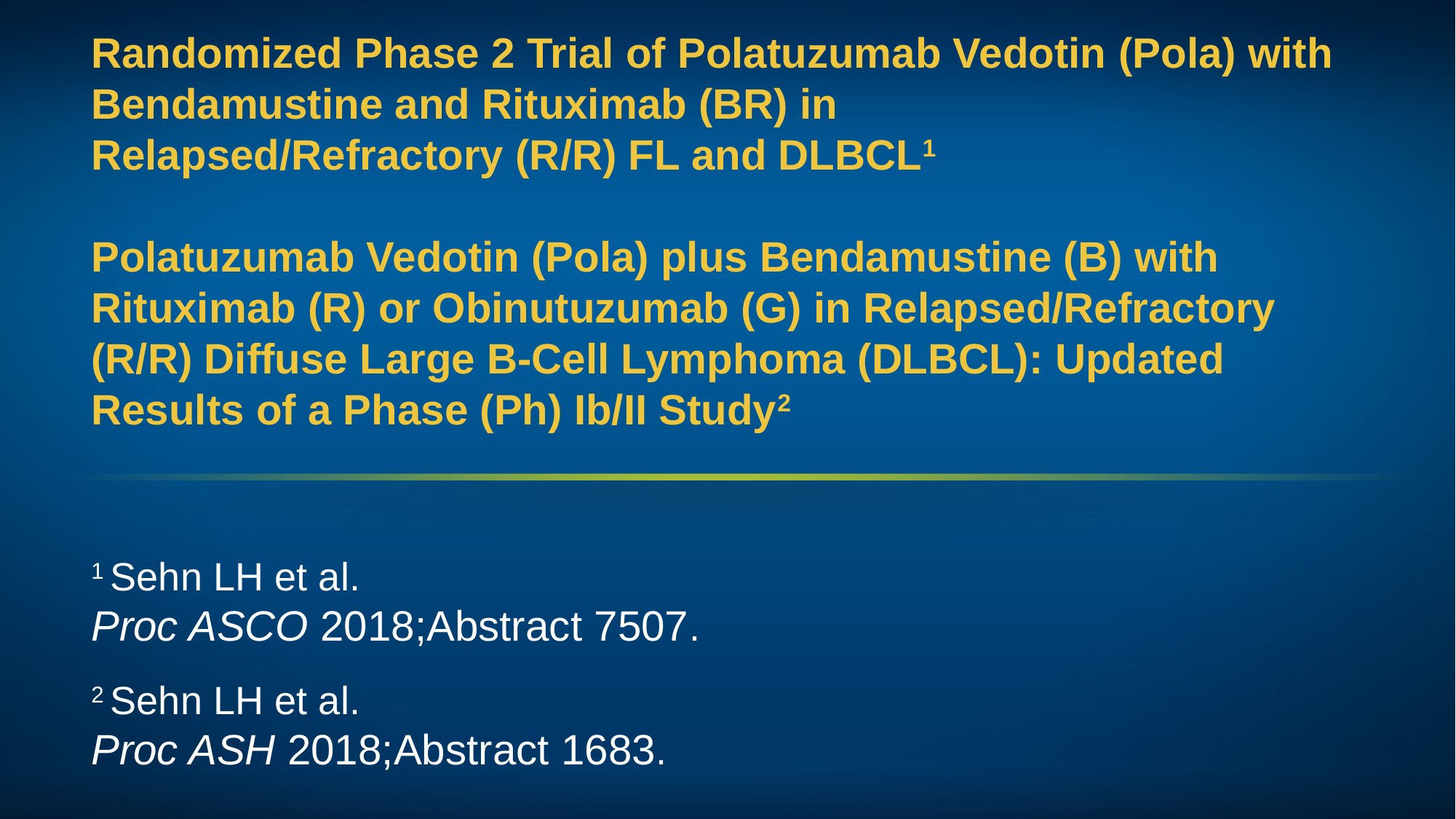

# Randomized Phase 2 Trial of Polatuzumab Vedotin (Pola) with Bendamustine and Rituximab (BR) in Relapsed/Refractory (R/R) FL and DLBCL1 Polatuzumab Vedotin (Pola) plus Bendamustine (B) with Rituximab (R) or Obinutuzumab (G) in Relapsed/Refractory (R/R) Diffuse Large B-Cell Lymphoma (DLBCL): Updated Results of a Phase (Ph) Ib/II Study2
1 Sehn LH et al.
Proc ASCO 2018;Abstract 7507.

2 Sehn LH et al.
Proc ASH 2018;Abstract 1683.